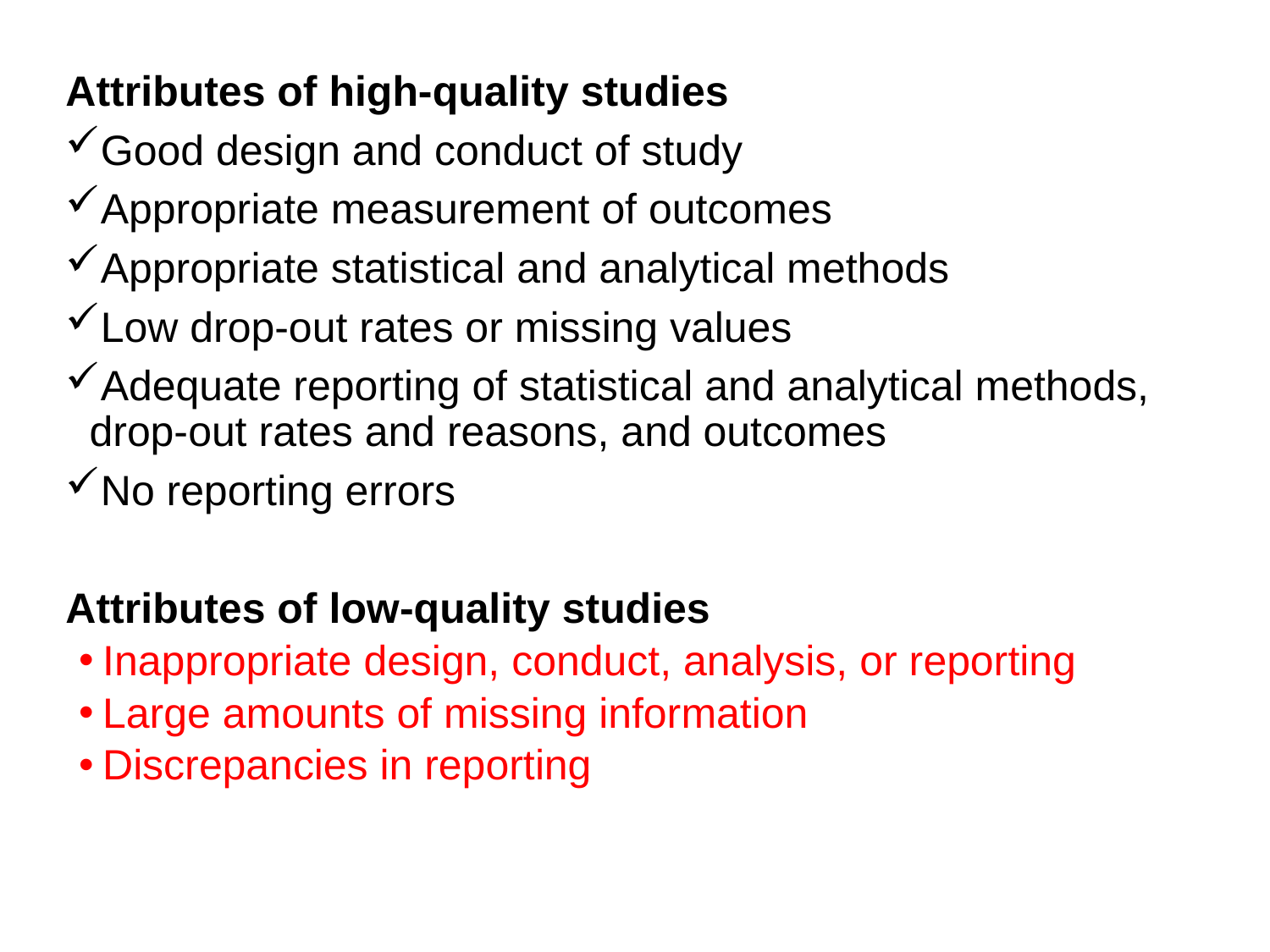

Attributes of high-quality studies
Good design and conduct of study
Appropriate measurement of outcomes
Appropriate statistical and analytical methods
Low drop-out rates or missing values
Adequate reporting of statistical and analytical methods, drop-out rates and reasons, and outcomes
No reporting errors

Attributes of low-quality studies
Inappropriate design, conduct, analysis, or reporting
Large amounts of missing information
Discrepancies in reporting